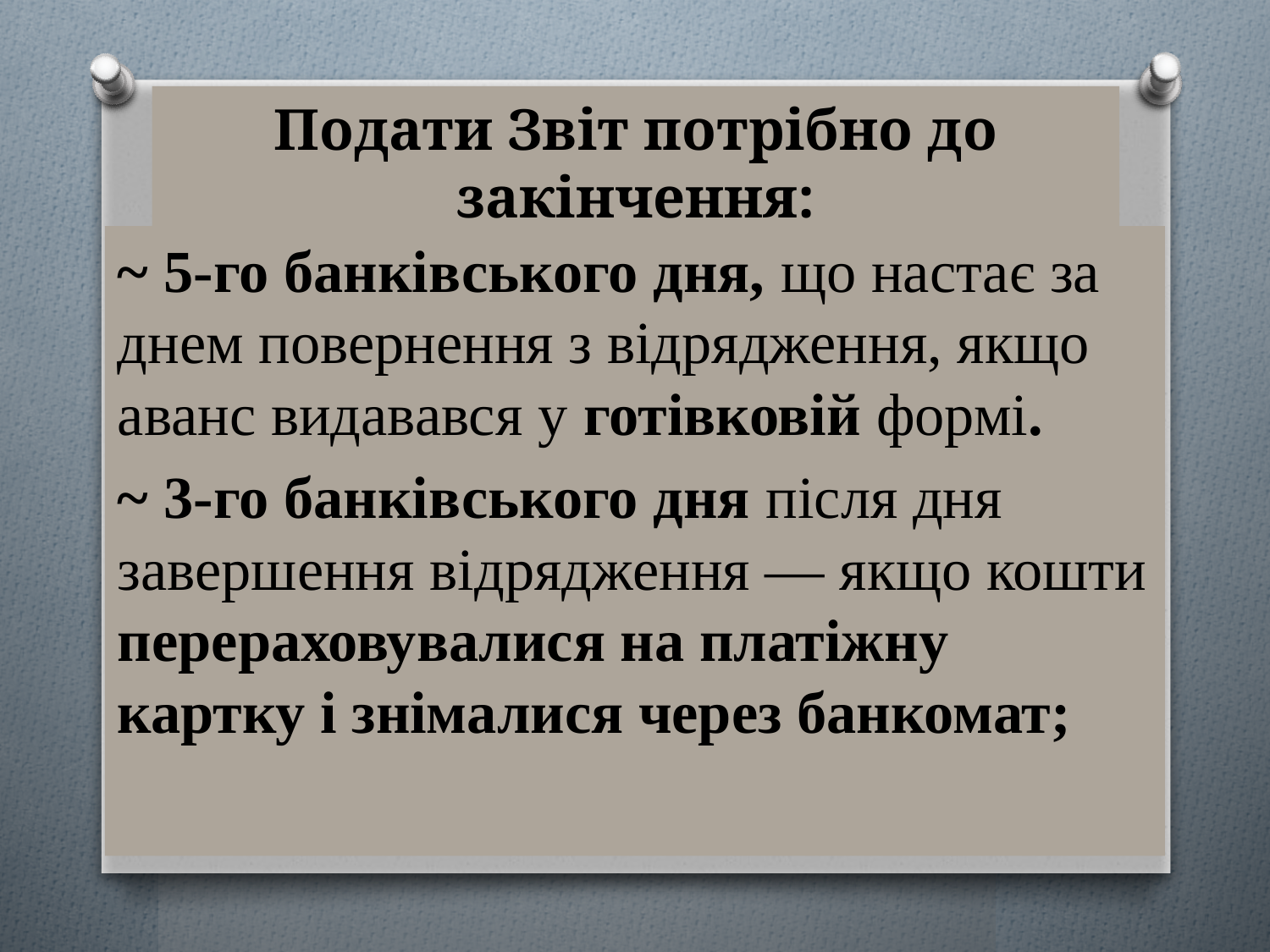

# Подати Звіт потрібно до закінчення:
~ 5-го банківського дня, що настає за днем повернення з відрядження, якщо аванс видавався у готівковій формі.
~ 3-го банківського дня після дня завершення відрядження — якщо кошти перераховувалися на платіжну картку і знімалися через банкомат;